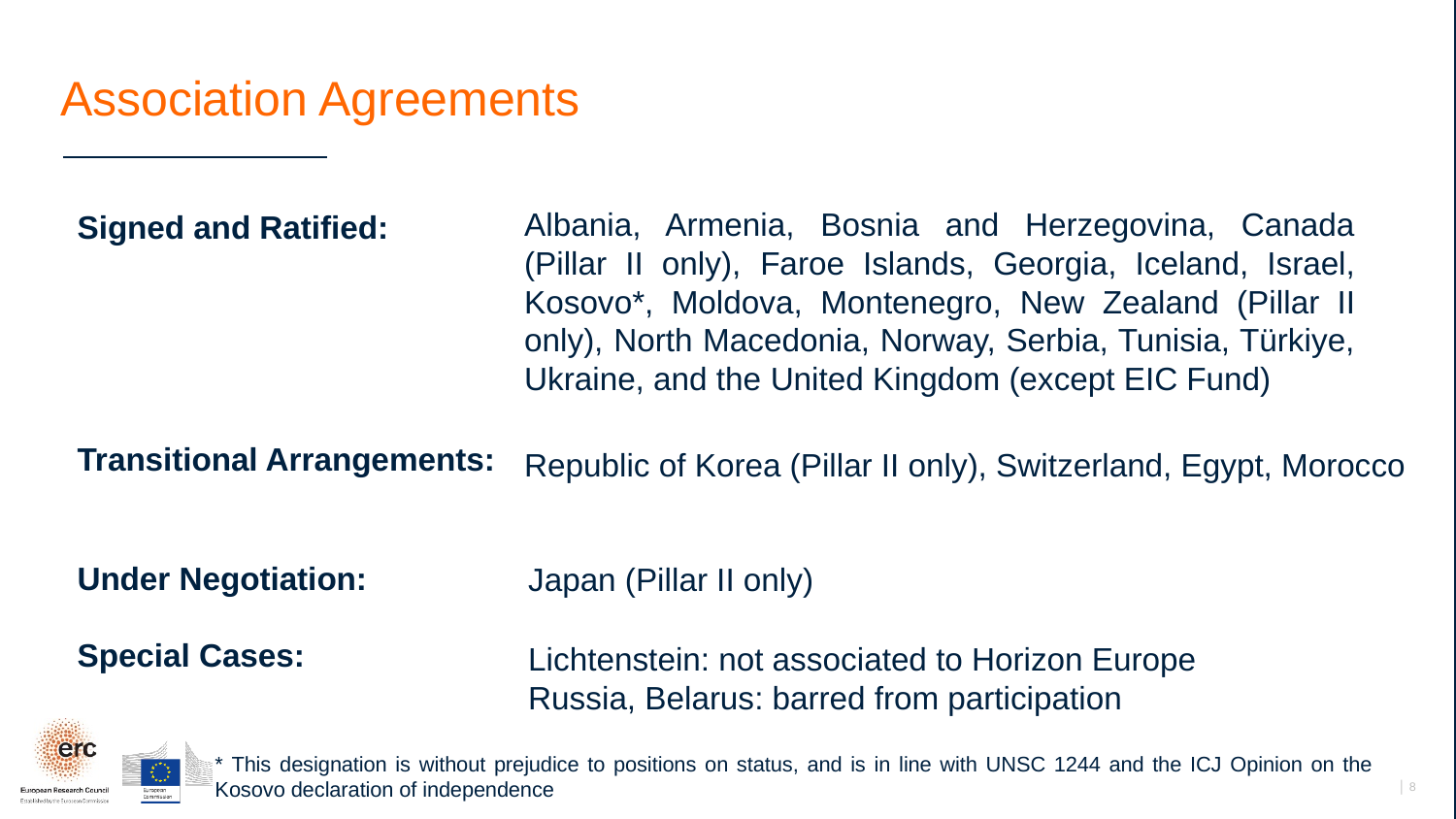

Association Agreements
Albania, Armenia, Bosnia and Herzegovina, Canada (Pillar II only), Faroe Islands, Georgia, Iceland, Israel, Kosovo*, Moldova, Montenegro, New Zealand (Pillar II only), North Macedonia, Norway, Serbia, Tunisia, Türkiye, Ukraine, and the United Kingdom (except EIC Fund)
Signed and Ratified:

Transitional Arrangements:

Under Negotiation:

Special Cases:
Republic of Korea (Pillar II only), Switzerland, Egypt, Morocco
Japan (Pillar II only)
Lichtenstein: not associated to Horizon Europe
Russia, Belarus: barred from participation
* This designation is without prejudice to positions on status, and is in line with UNSC 1244 and the ICJ Opinion on the Kosovo declaration of independence
│ 8